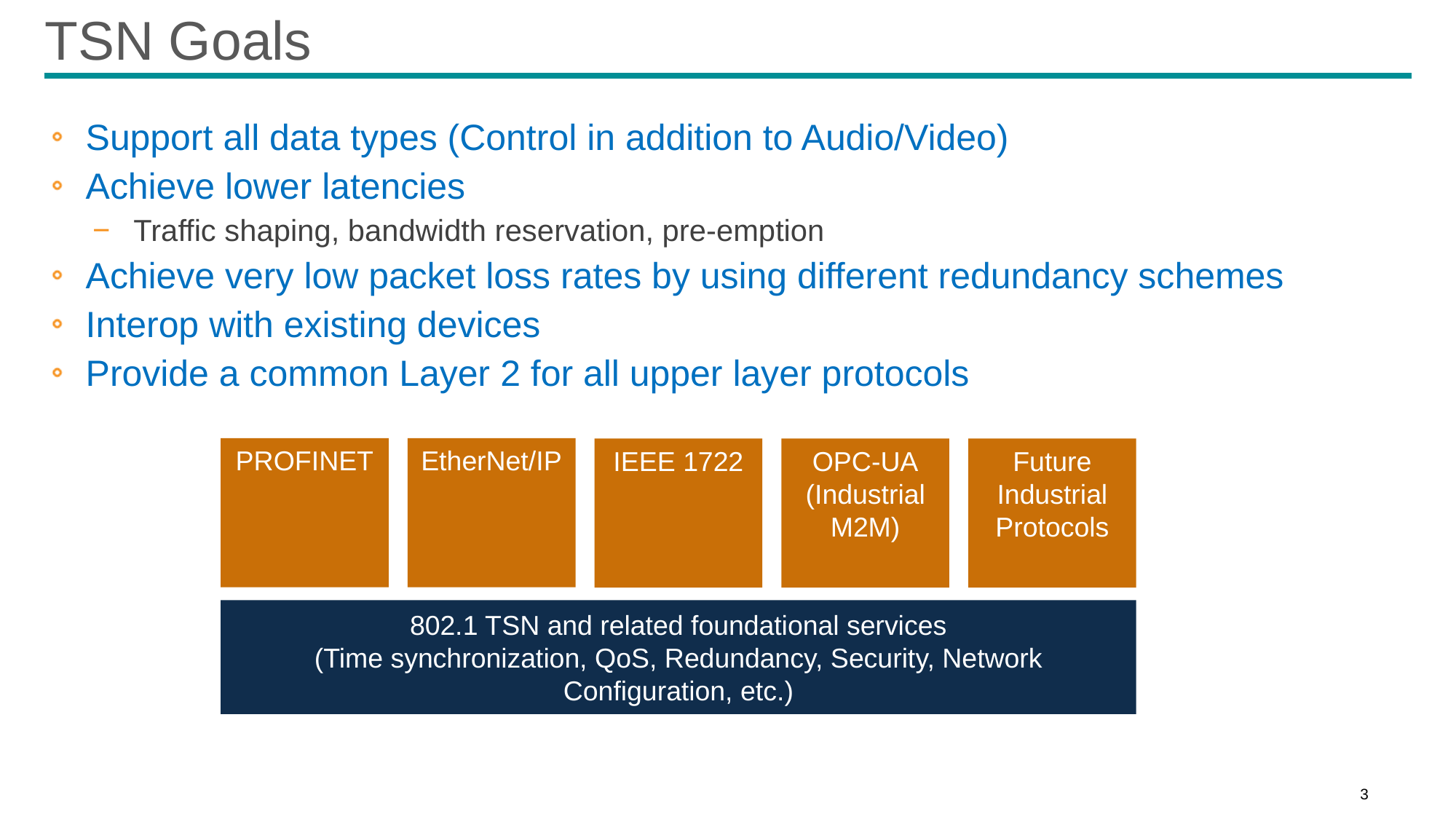

# TSN Goals
Support all data types (Control in addition to Audio/Video)
Achieve lower latencies
Traffic shaping, bandwidth reservation, pre-emption
Achieve very low packet loss rates by using different redundancy schemes
Interop with existing devices
Provide a common Layer 2 for all upper layer protocols

PROFINET
EtherNet/IP
IEEE 1722
OPC-UA
(Industrial M2M)
Future Industrial Protocols
802.1 TSN and related foundational services
(Time synchronization, QoS, Redundancy, Security, Network Configuration, etc.)